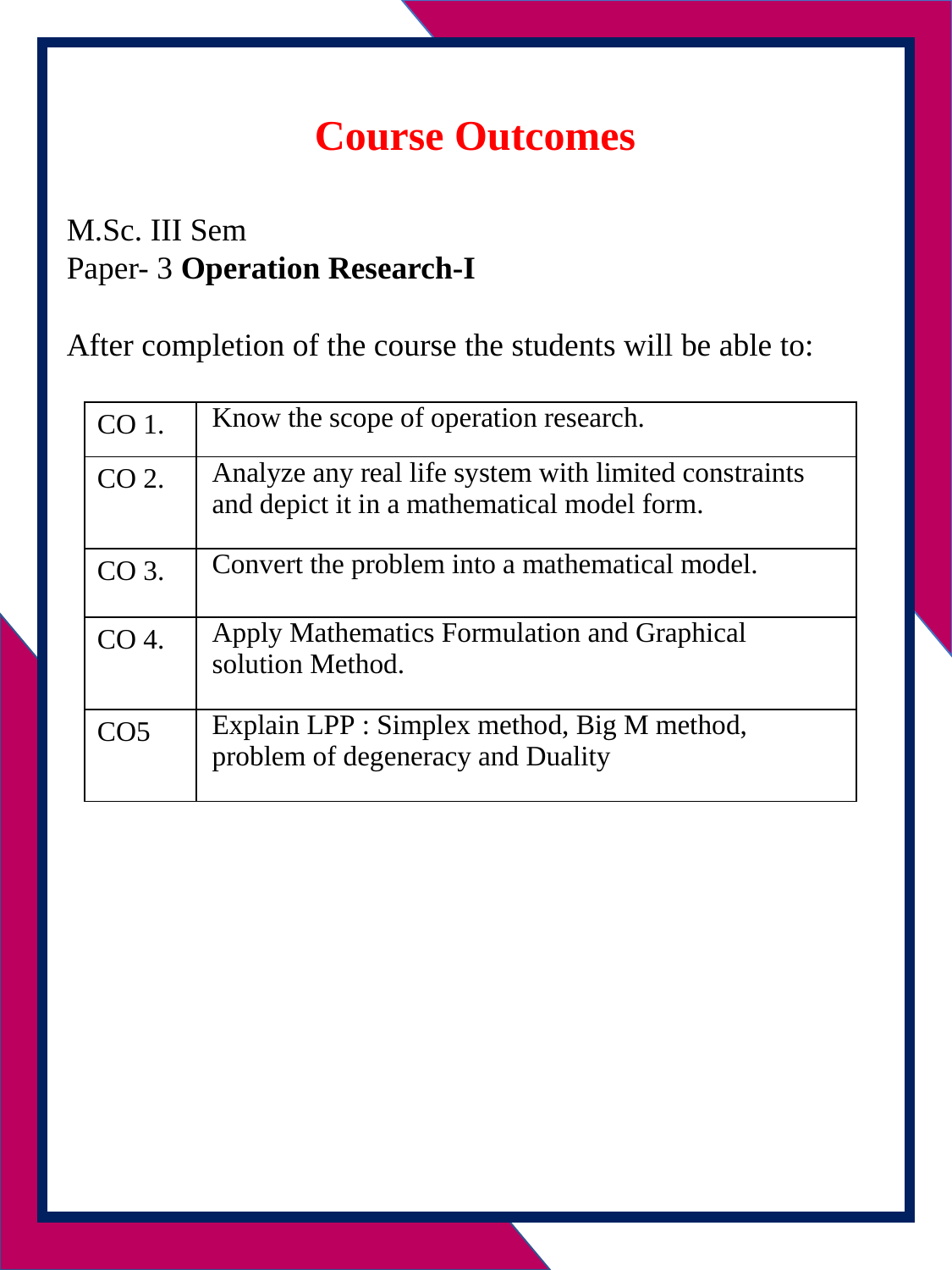

Course Outcomes

M.Sc. III Sem
Paper- 3 Operation Research-I

After completion of the course the students will be able to:

| CO 1. | Know the scope of operation research. |
| --- | --- |
| CO 2. | Analyze any real life system with limited constraints  and depict it in a mathematical model form. |
| CO 3. | Convert the problem into a mathematical model. |
| CO 4. | Apply Mathematics Formulation and Graphical  solution Method. |
| CO5 | Explain LPP : Simplex method, Big M method,  problem of degeneracy and Duality |